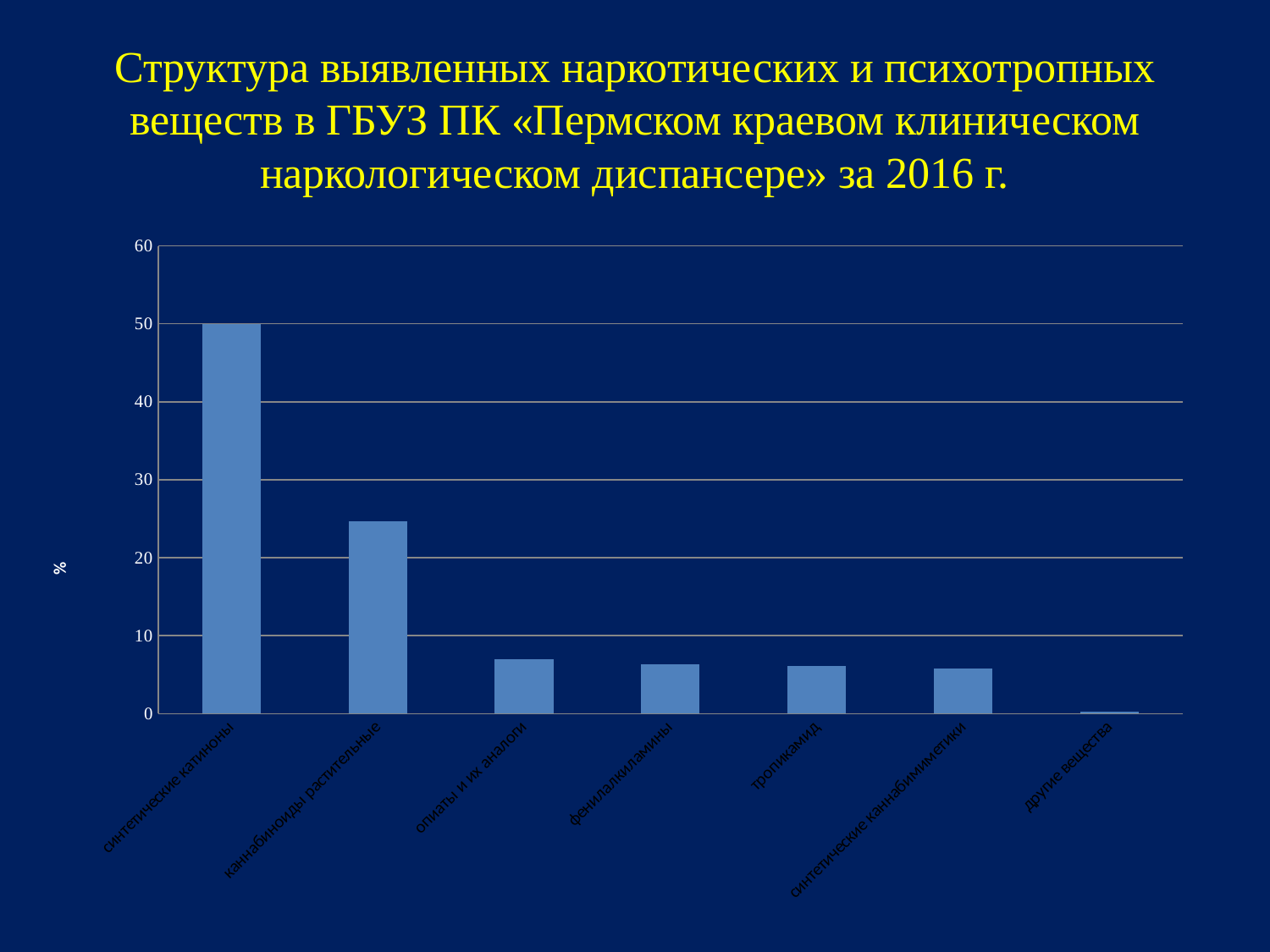

# Структура выявленных наркотических и психотропных веществ в ГБУЗ ПК «Пермском краевом клиническом наркологическом диспансере» за 2016 г.

### Chart

| Category |  |
|---|---|
| синтетические катиноны | 49.94 |
| каннабиноиды растительные | 24.62 |
| опиаты и их аналоги | 6.98 |
| фенилалкиламины | 6.34 |
| тропикамид | 6.06 |
| синтетические каннабимиметики | 5.82 |
| другие вещества | 0.24 |